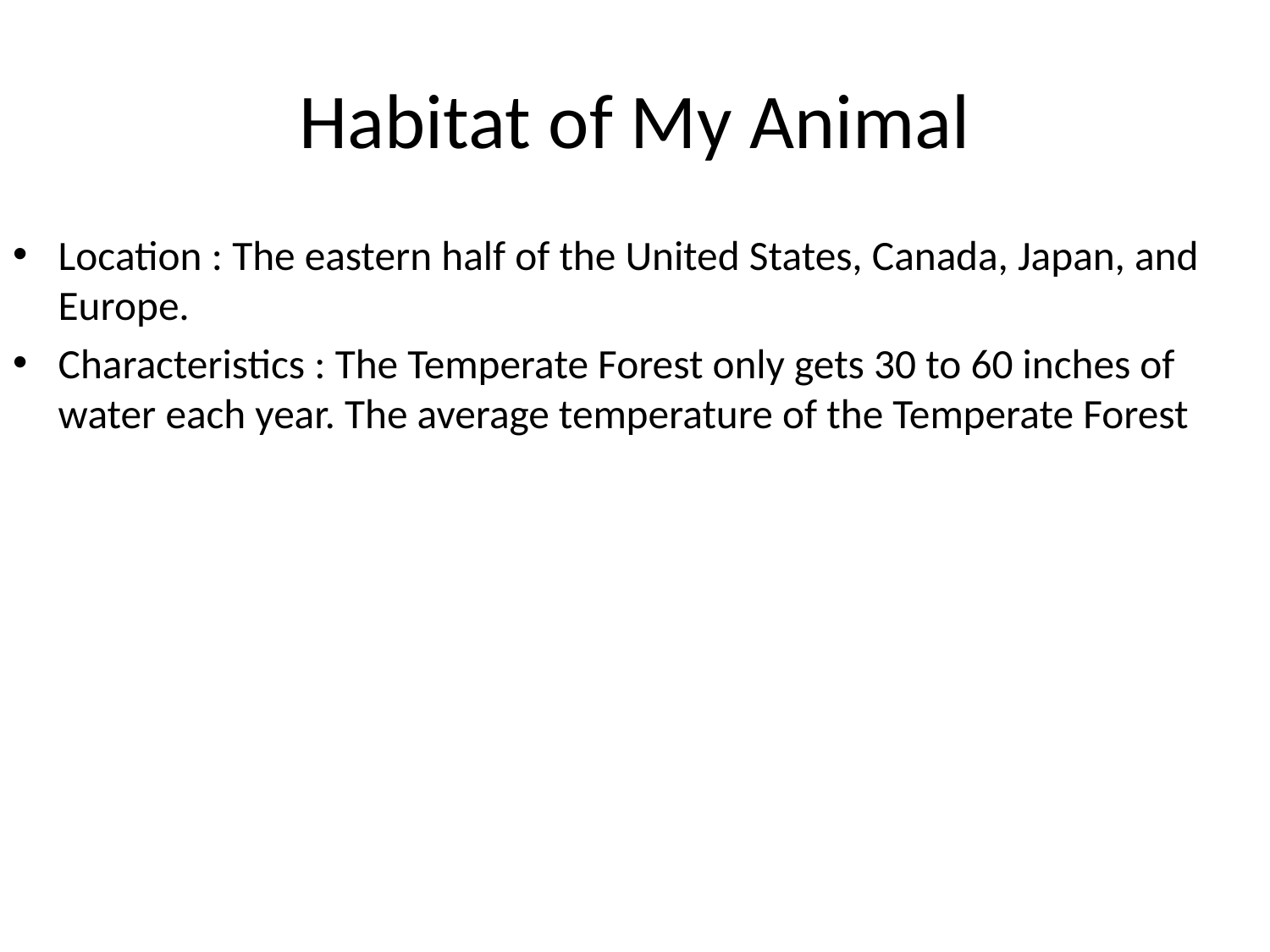

# Habitat of My Animal
Location : The eastern half of the United States, Canada, Japan, and Europe.
Characteristics : The Temperate Forest only gets 30 to 60 inches of water each year. The average temperature of the Temperate Forest